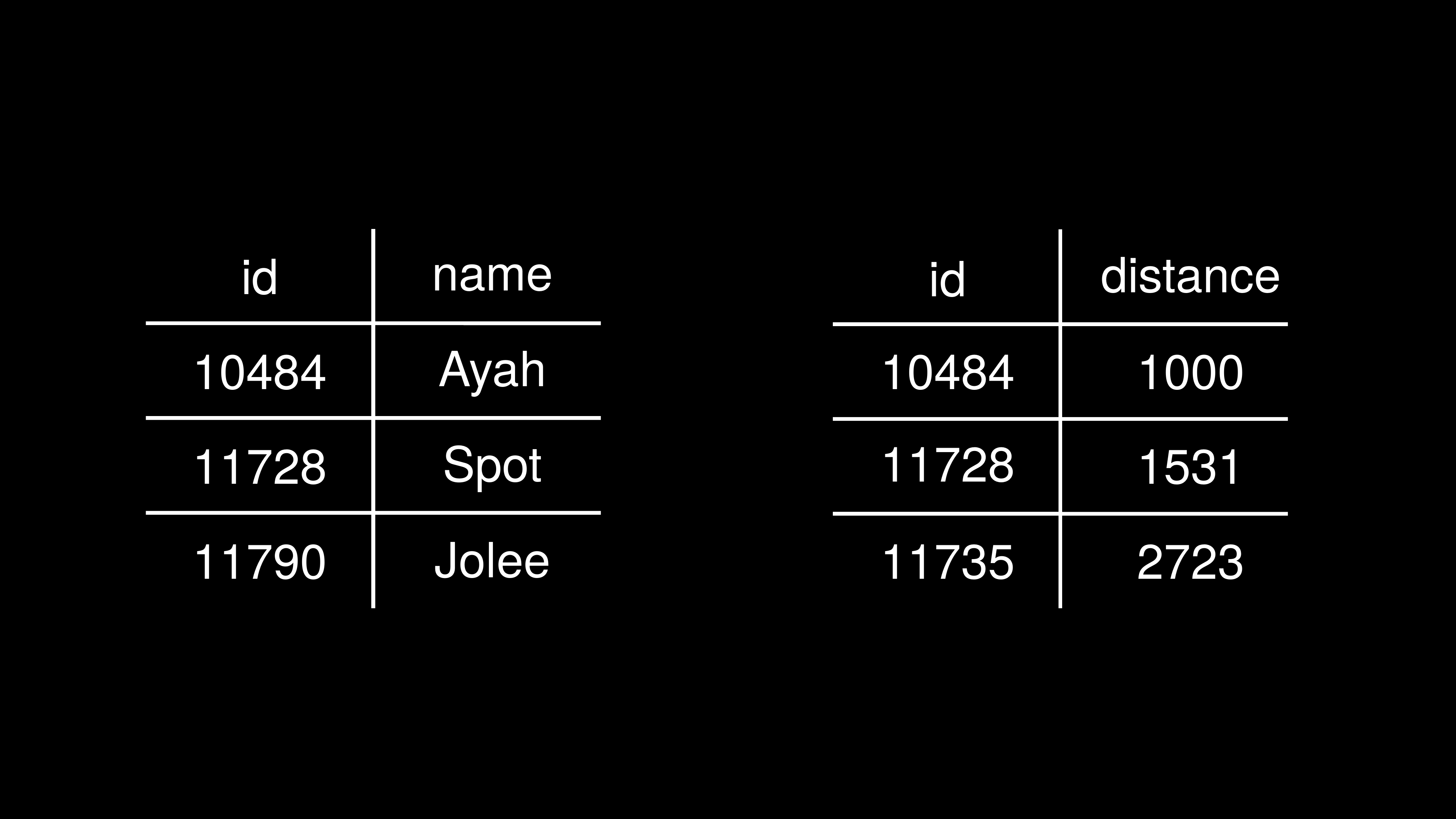

name
distance
id
id

Ayah
10484
10484
1000

Spot
11728
11728
1531

Jolee
11790
11735
2723